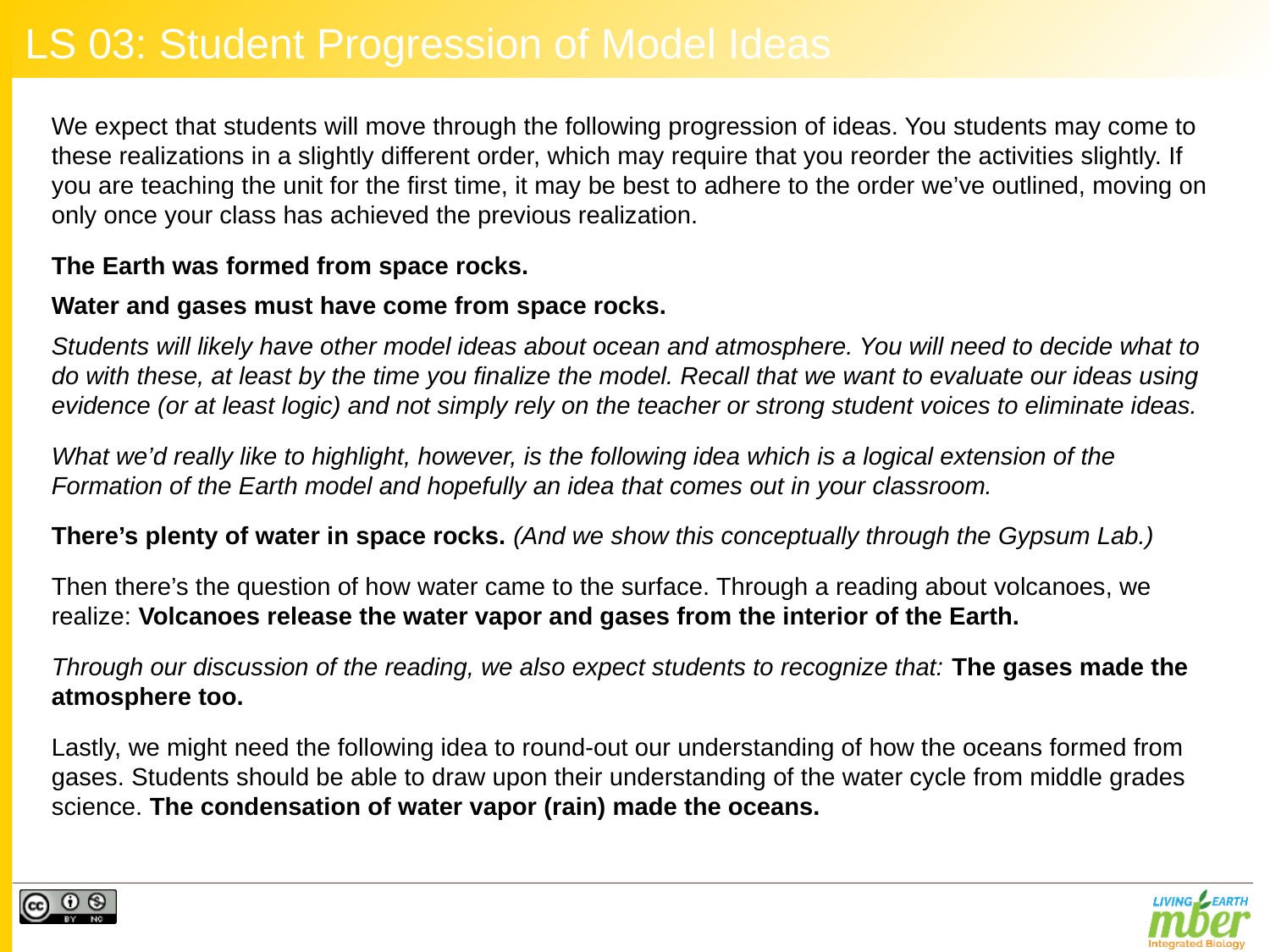

# LS 03: Student Progression of Model Ideas
We expect that students will move through the following progression of ideas. You students may come to these realizations in a slightly different order, which may require that you reorder the activities slightly. If you are teaching the unit for the first time, it may be best to adhere to the order we’ve outlined, moving on only once your class has achieved the previous realization.
The Earth was formed from space rocks.
Water and gases must have come from space rocks.
Students will likely have other model ideas about ocean and atmosphere. You will need to decide what to do with these, at least by the time you finalize the model. Recall that we want to evaluate our ideas using evidence (or at least logic) and not simply rely on the teacher or strong student voices to eliminate ideas.
What we’d really like to highlight, however, is the following idea which is a logical extension of the Formation of the Earth model and hopefully an idea that comes out in your classroom.
There’s plenty of water in space rocks. (And we show this conceptually through the Gypsum Lab.)
Then there’s the question of how water came to the surface. Through a reading about volcanoes, we realize: Volcanoes release the water vapor and gases from the interior of the Earth.
Through our discussion of the reading, we also expect students to recognize that: The gases made the atmosphere too.
Lastly, we might need the following idea to round-out our understanding of how the oceans formed from gases. Students should be able to draw upon their understanding of the water cycle from middle grades science. The condensation of water vapor (rain) made the oceans.